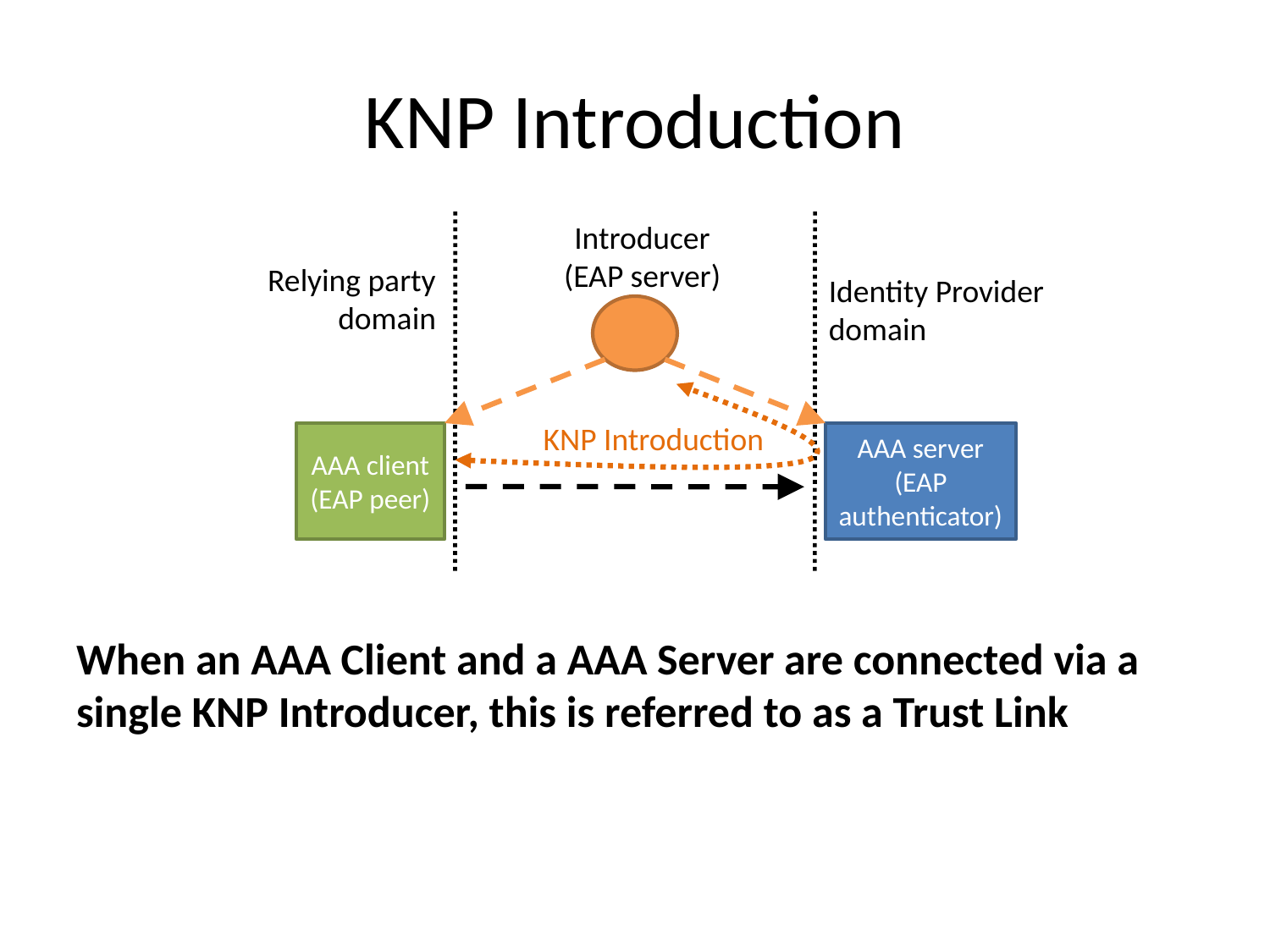

# KNP Introduction
Introducer
(EAP server)
Relying party
domain
Identity Provider
domain

KNP Introduction
AAA client (EAP peer)
AAA server (EAP authenticator)
When an AAA Client and a AAA Server are connected via a single KNP Introducer, this is referred to as a Trust Link